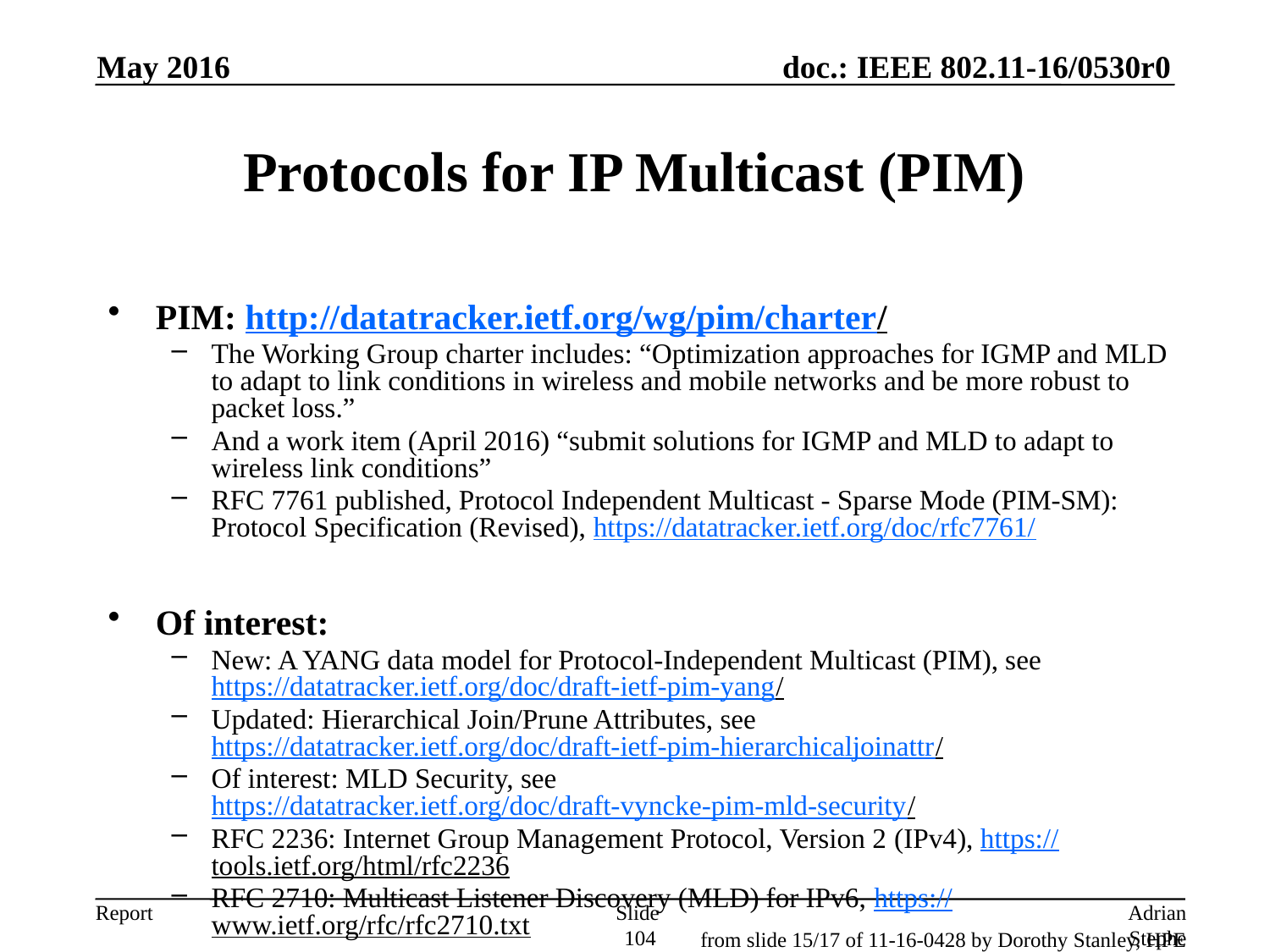

May 2016
# Protocols for IP Multicast (PIM)

PIM: http://datatracker.ietf.org/wg/pim/charter/
The Working Group charter includes: “Optimization approaches for IGMP and MLD to adapt to link conditions in wireless and mobile networks and be more robust to packet loss.”
And a work item (April 2016) “submit solutions for IGMP and MLD to adapt to wireless link conditions”
RFC 7761 published, Protocol Independent Multicast - Sparse Mode (PIM-SM): Protocol Specification (Revised), https://datatracker.ietf.org/doc/rfc7761/

Of interest:
New: A YANG data model for Protocol-Independent Multicast (PIM), see https://datatracker.ietf.org/doc/draft-ietf-pim-yang/
Updated: Hierarchical Join/Prune Attributes, see https://datatracker.ietf.org/doc/draft-ietf-pim-hierarchicaljoinattr/
Of interest: MLD Security, see https://datatracker.ietf.org/doc/draft-vyncke-pim-mld-security/
RFC 2236: Internet Group Management Protocol, Version 2 (IPv4), https://tools.ietf.org/html/rfc2236
RFC 2710: Multicast Listener Discovery (MLD) for IPv6, https://www.ietf.org/rfc/rfc2710.txt

Slide 104
Adrian Stephens, Intel Corporation
from slide 15/17 of 11-16-0428 by Dorothy Stanley, HPE